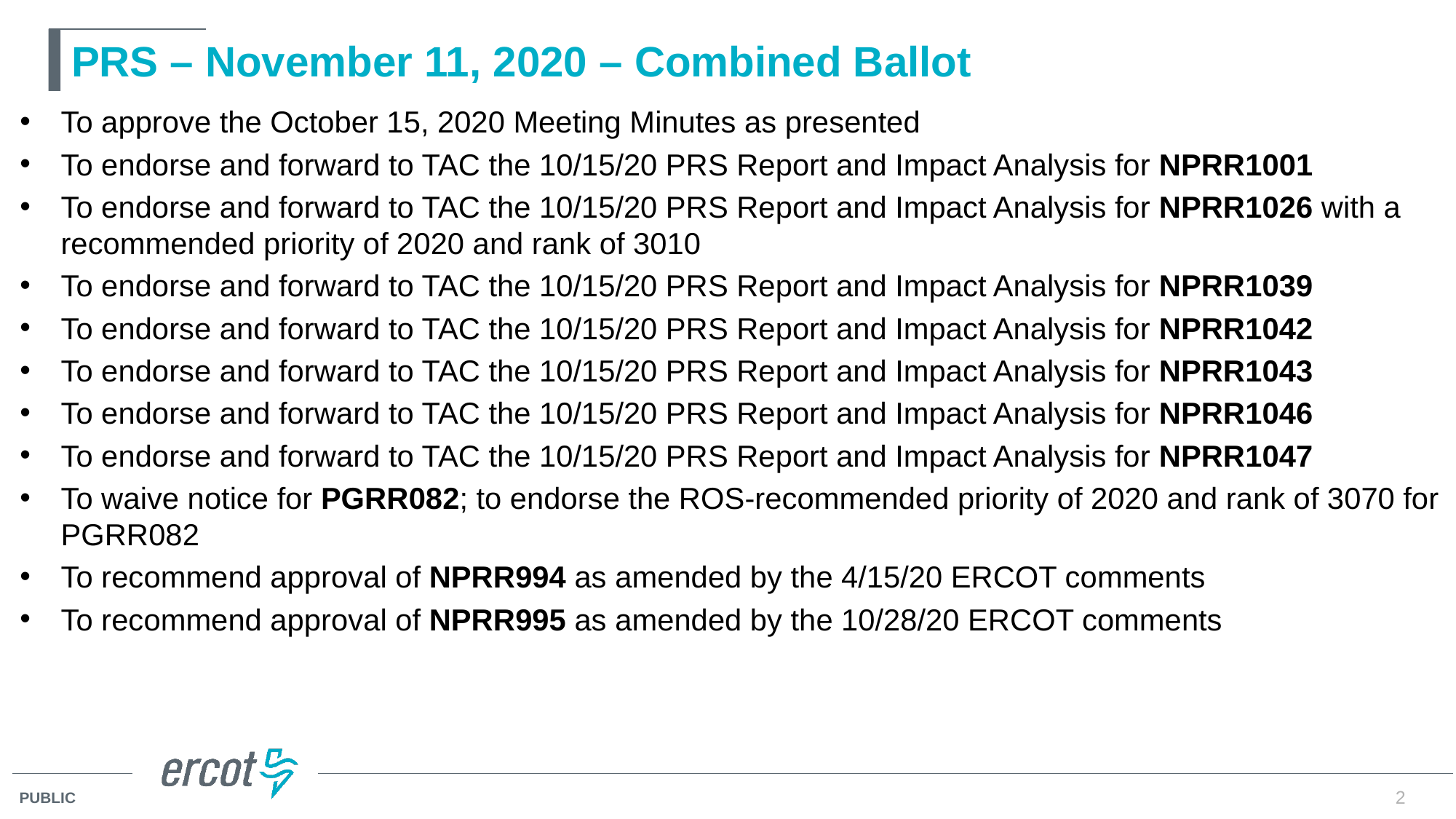

# PRS – November 11, 2020 – Combined Ballot
To approve the October 15, 2020 Meeting Minutes as presented
To endorse and forward to TAC the 10/15/20 PRS Report and Impact Analysis for NPRR1001
To endorse and forward to TAC the 10/15/20 PRS Report and Impact Analysis for NPRR1026 with a recommended priority of 2020 and rank of 3010
To endorse and forward to TAC the 10/15/20 PRS Report and Impact Analysis for NPRR1039
To endorse and forward to TAC the 10/15/20 PRS Report and Impact Analysis for NPRR1042
To endorse and forward to TAC the 10/15/20 PRS Report and Impact Analysis for NPRR1043
To endorse and forward to TAC the 10/15/20 PRS Report and Impact Analysis for NPRR1046
To endorse and forward to TAC the 10/15/20 PRS Report and Impact Analysis for NPRR1047
To waive notice for PGRR082; to endorse the ROS-recommended priority of 2020 and rank of 3070 for PGRR082
To recommend approval of NPRR994 as amended by the 4/15/20 ERCOT comments
To recommend approval of NPRR995 as amended by the 10/28/20 ERCOT comments

2